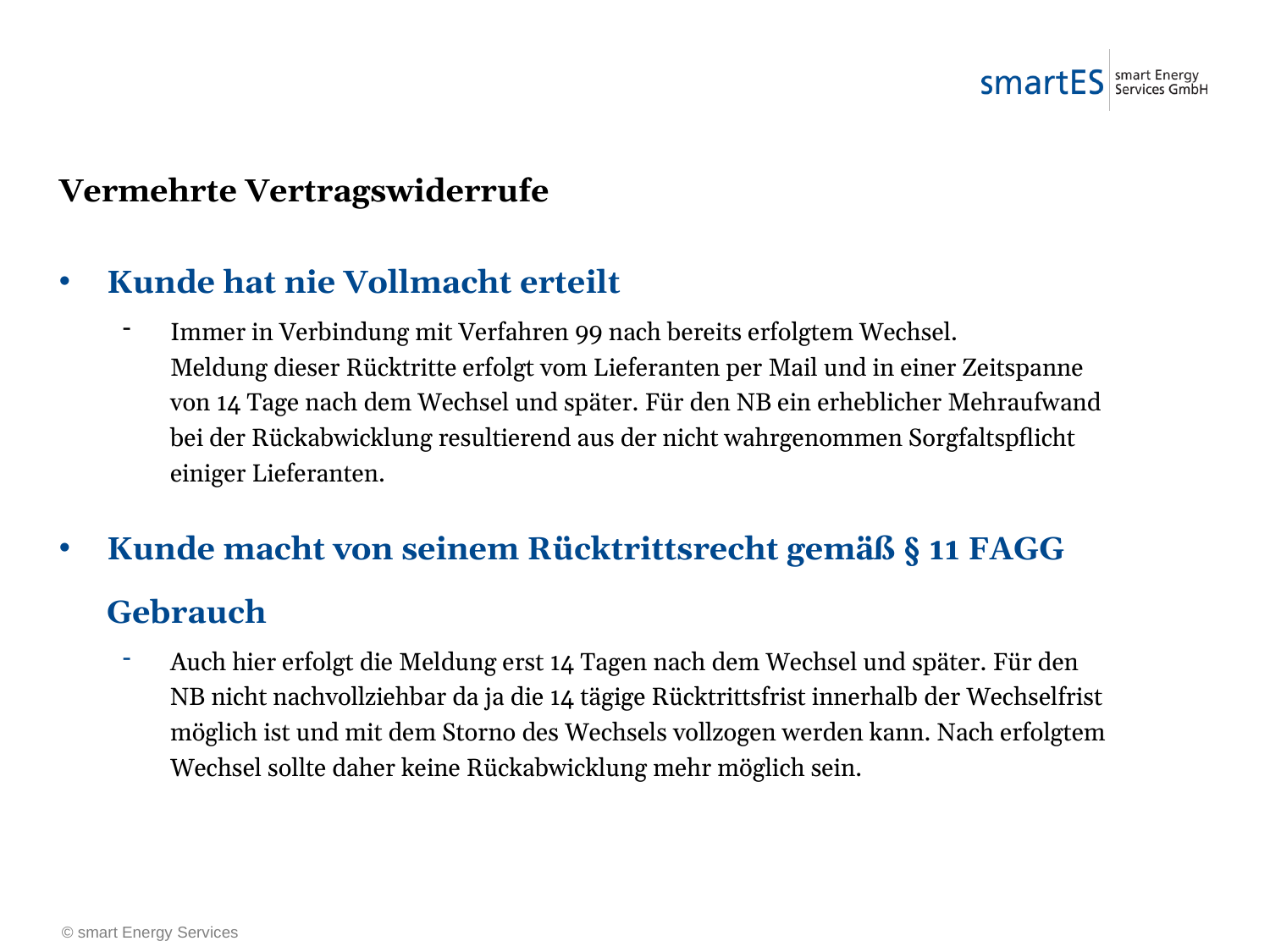

# Vermehrte Vertragswiderrufe
Kunde hat nie Vollmacht erteilt
Immer in Verbindung mit Verfahren 99 nach bereits erfolgtem Wechsel.
Meldung dieser Rücktritte erfolgt vom Lieferanten per Mail und in einer Zeitspanne von 14 Tage nach dem Wechsel und später. Für den NB ein erheblicher Mehraufwand bei der Rückabwicklung resultierend aus der nicht wahrgenommen Sorgfaltspflicht einiger Lieferanten.
Kunde macht von seinem Rücktrittsrecht gemäß § 11 FAGG Gebrauch
Auch hier erfolgt die Meldung erst 14 Tagen nach dem Wechsel und später. Für den NB nicht nachvollziehbar da ja die 14 tägige Rücktrittsfrist innerhalb der Wechselfrist möglich ist und mit dem Storno des Wechsels vollzogen werden kann. Nach erfolgtem Wechsel sollte daher keine Rückabwicklung mehr möglich sein.